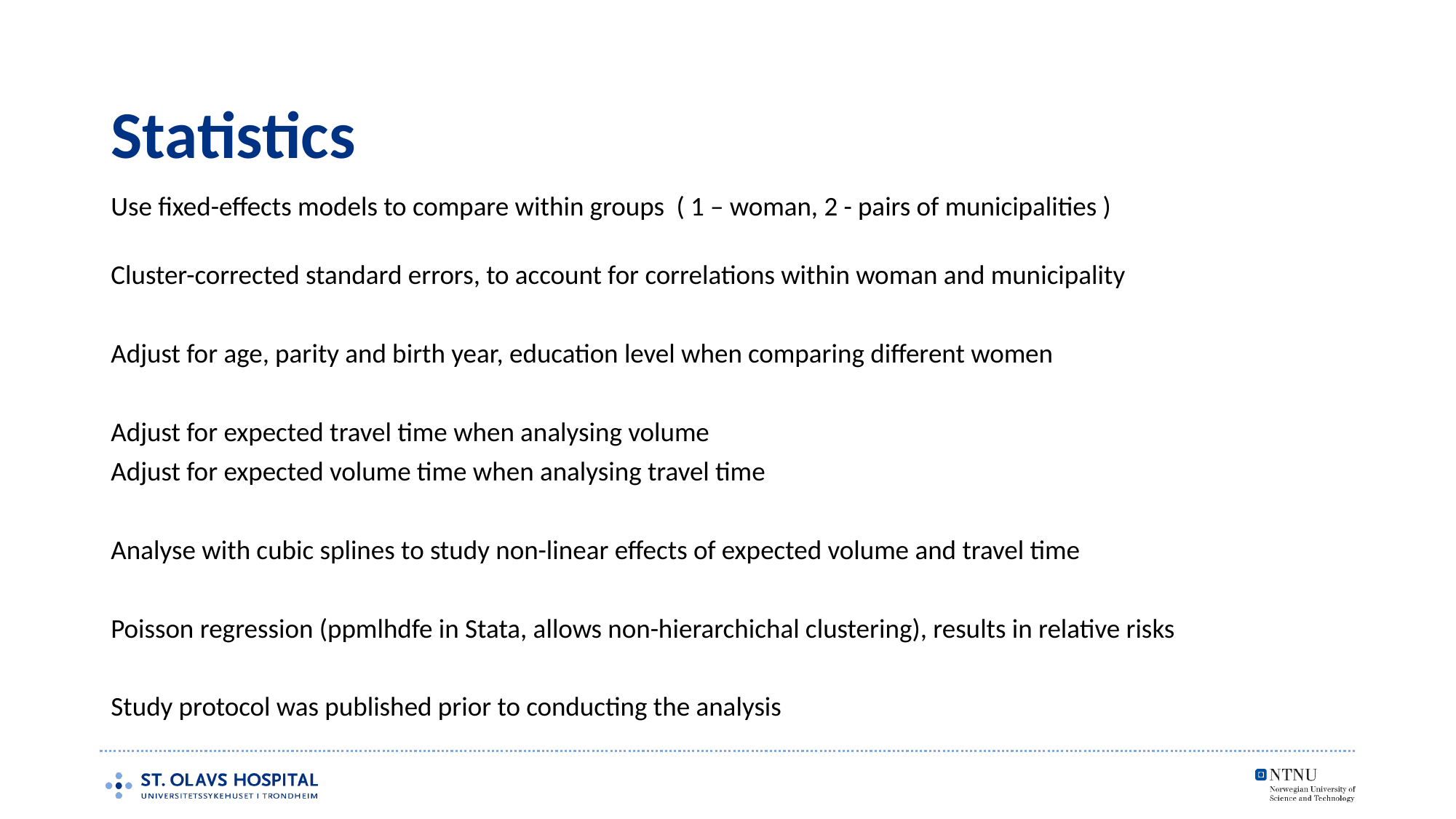

# Statistics
Use fixed-effects models to compare within groups  ( 1 – woman, 2 - pairs of municipalities )

Cluster-corrected standard errors, to account for correlations within woman and municipality

Adjust for age, parity and birth year, education level when comparing different women

Adjust for expected travel time when analysing volume
Adjust for expected volume time when analysing travel time

Analyse with cubic splines to study non-linear effects of expected volume and travel time

Poisson regression (ppmlhdfe in Stata, allows non-hierarchichal clustering), results in relative risks

Study protocol was published prior to conducting the analysis